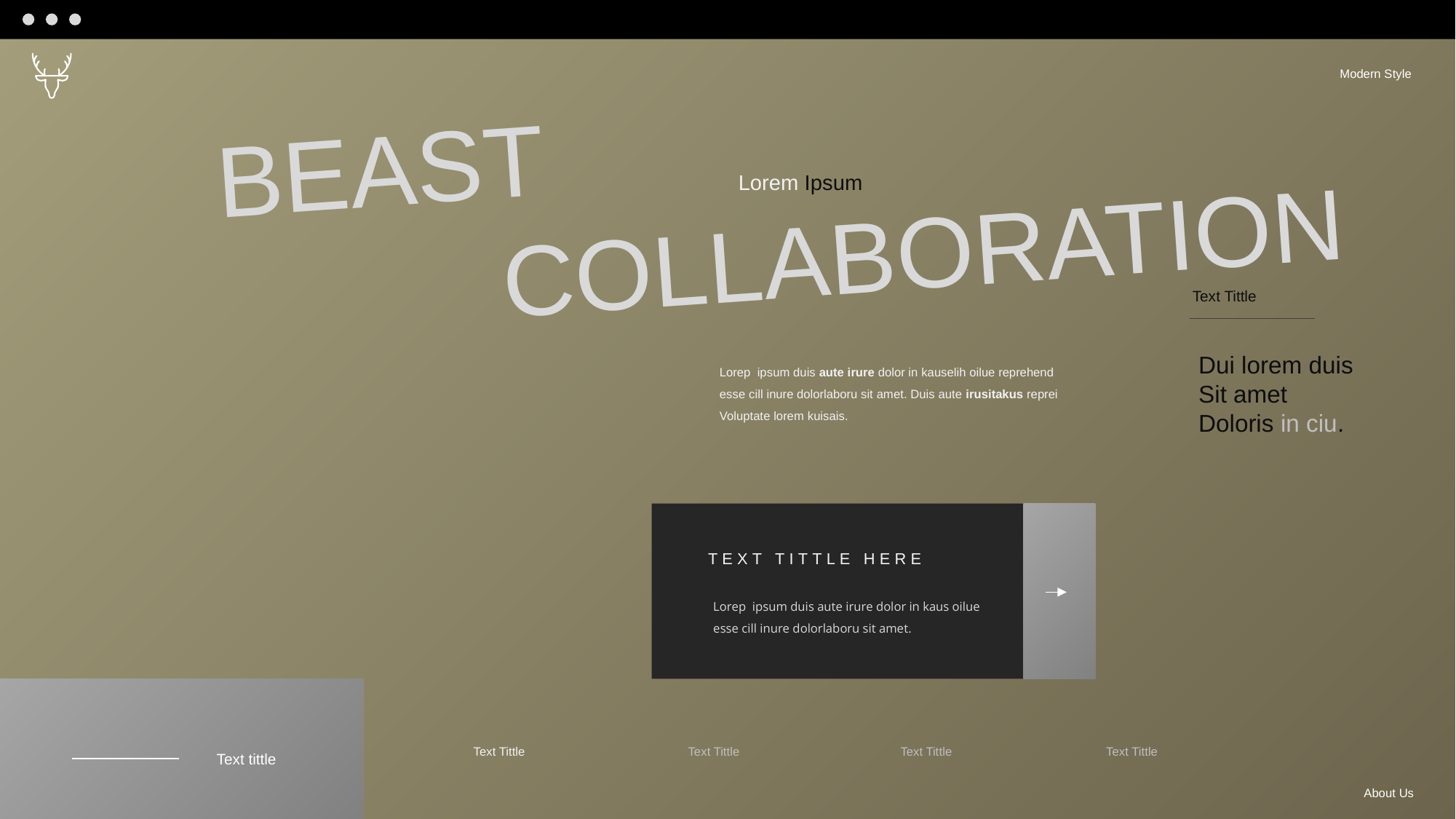

Modern Style
BEAST
          COLLABORATION
Lorem Ipsum

Text Tittle
Dui lorem duis
Sit amet
Doloris in ciu.
Lorep  ipsum duis aute irure dolor in kauselih oilue reprehend
esse cill inure dolorlaboru sit amet. Duis aute irusitakus reprei
Voluptate lorem kuisais.

TEXT TITTLE HERE
Lorep  ipsum duis aute irure dolor in kaus oilue
esse cill inure dolorlaboru sit amet.
Text Tittle
Text Tittle
Text Tittle
Text Tittle
Text tittle
About Us